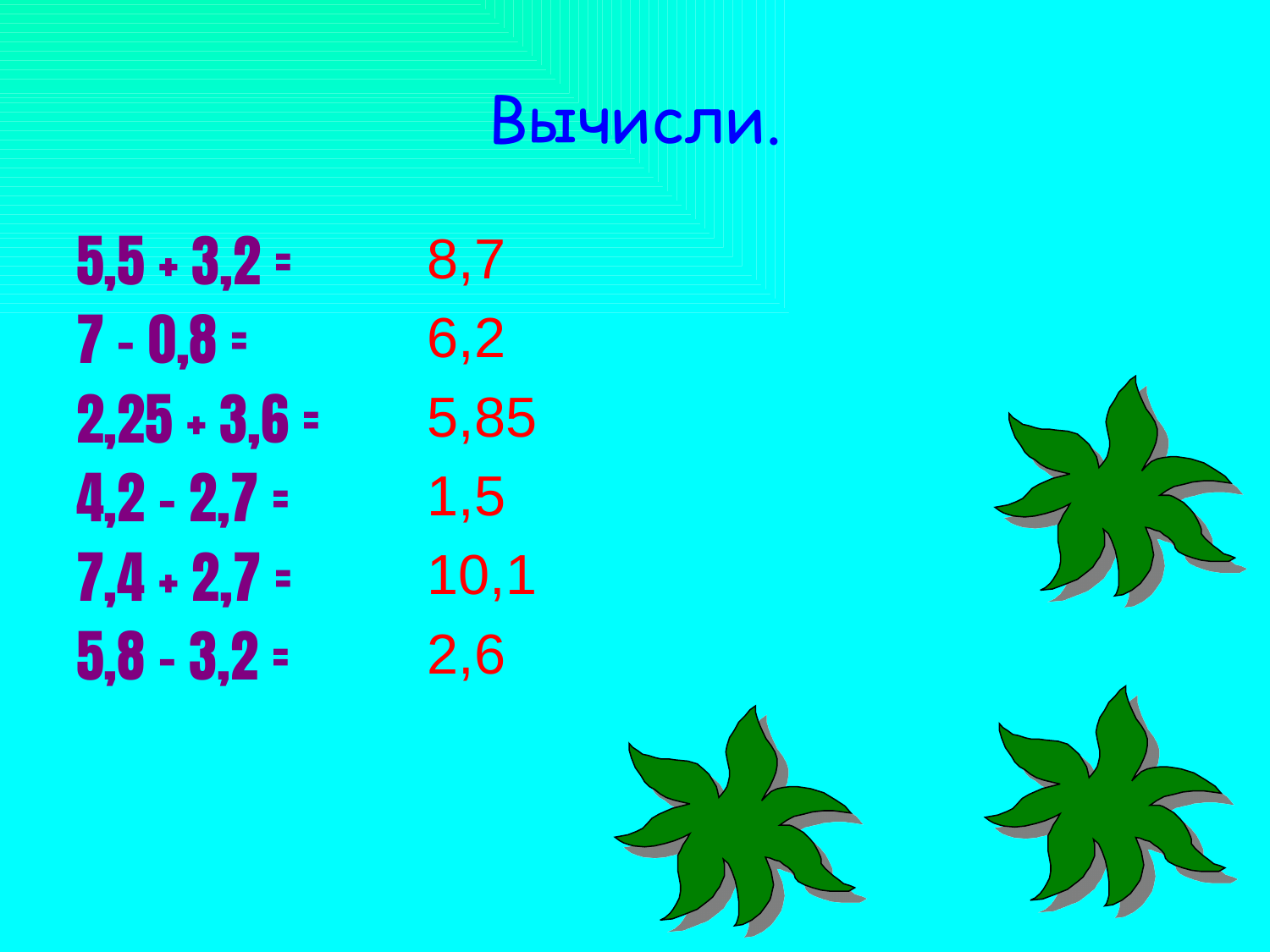

# Вычисли.
8,7
6,2
5,85
1,5
10,1
2,6
5,5 + 3,2 =
7 – 0,8 =
2,25 + 3,6 =
4,2 – 2,7 =
7,4 + 2,7 =
5,8 – 3,2 =